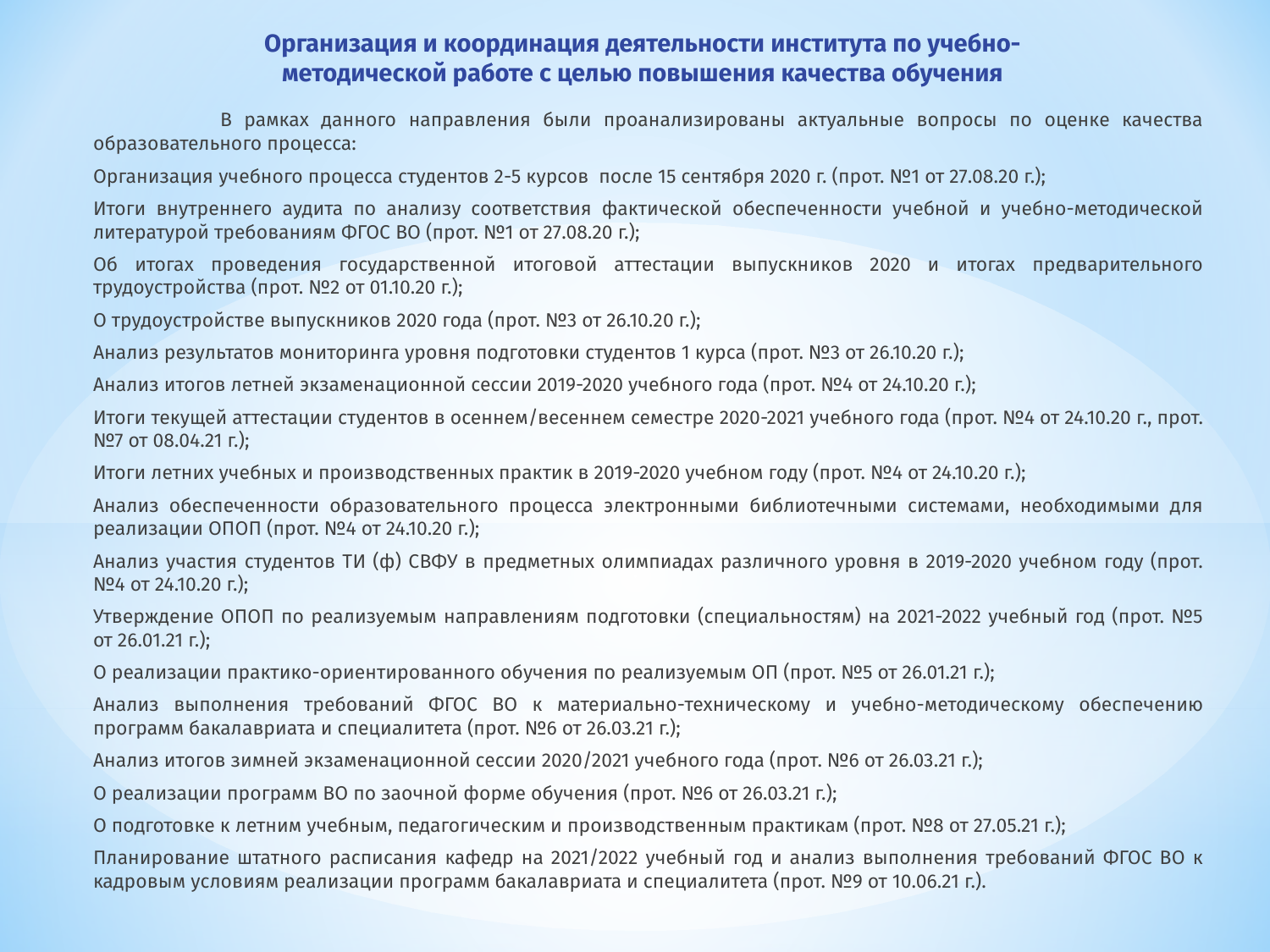

# Организация и координация деятельности института по учебно-методической работе с целью повышения качества обучения
	В рамках данного направления были проанализированы актуальные вопросы по оценке качества образовательного процесса:
Организация учебного процесса студентов 2-5 курсов  после 15 сентября 2020 г. (прот. №1 от 27.08.20 г.);
Итоги внутреннего аудита по анализу соответствия фактической обеспеченности учебной и учебно-методической литературой требованиям ФГОС ВО (прот. №1 от 27.08.20 г.);
Об итогах проведения государственной итоговой аттестации выпускников 2020 и итогах предварительного трудоустройства (прот. №2 от 01.10.20 г.);
О трудоустройстве выпускников 2020 года (прот. №3 от 26.10.20 г.);
Анализ результатов мониторинга уровня подготовки студентов 1 курса (прот. №3 от 26.10.20 г.);
Анализ итогов летней экзаменационной сессии 2019-2020 учебного года (прот. №4 от 24.10.20 г.);
Итоги текущей аттестации студентов в осеннем/весеннем семестре 2020-2021 учебного года (прот. №4 от 24.10.20 г., прот. №7 от 08.04.21 г.);
Итоги летних учебных и производственных практик в 2019-2020 учебном году (прот. №4 от 24.10.20 г.);
Анализ обеспеченности образовательного процесса электронными библиотечными системами, необходимыми для реализации ОПОП (прот. №4 от 24.10.20 г.);
Анализ участия студентов ТИ (ф) СВФУ в предметных олимпиадах различного уровня в 2019-2020 учебном году (прот. №4 от 24.10.20 г.);
Утверждение ОПОП по реализуемым направлениям подготовки (специальностям) на 2021-2022 учебный год (прот. №5 от 26.01.21 г.);
О реализации практико-ориентированного обучения по реализуемым ОП (прот. №5 от 26.01.21 г.);
Анализ выполнения требований ФГОС ВО к материально-техническому и учебно-методическому обеспечению программ бакалавриата и специалитета (прот. №6 от 26.03.21 г.);
Анализ итогов зимней экзаменационной сессии 2020/2021 учебного года (прот. №6 от 26.03.21 г.);
О реализации программ ВО по заочной форме обучения (прот. №6 от 26.03.21 г.);
О подготовке к летним учебным, педагогическим и производственным практикам (прот. №8 от 27.05.21 г.);
Планирование штатного расписания кафедр на 2021/2022 учебный год и анализ выполнения требований ФГОС ВО к кадровым условиям реализации программ бакалавриата и специалитета (прот. №9 от 10.06.21 г.).

3. Организация учебного процесса студентов 2-5 курсов  после 15 сентября 2020 г.
Обсуждение заявляемых профилей и специализаций на набор абитуриентов в 2020/2021 учебном году (прот. №10 от 29.08.19 г.).
Обсуждение плана работы по дополнительному образованию (проведение КПК и программ профессиональной переподготовки кафедрами института) (прот. №10 от 29.08.19 г.).
Анализ выполнения требований ФГОС ВО к кадровым условиям реализации программ бакалавриата и специалитета (прот. №1 от 26.09.19 г.).
Об итогах проведения ГИА выпускников 2019 и итогах предварительного трудоустройства (прот. №1 от 26.09.19 г.).
О плане изданий учебно-методической литературы на 2019-2020 год (прот. №1 от 26.09.19 г.).
О трудоустройстве выпускников 2019 года (прот. №2 от 24.10.19 г.).
Анализ результатов мониторинга уровня подготовки студентов 1 курса (прот. №3 от 29.11.19 г.).
Анализ участия студентов ТИ (ф) СВФУ в предметных олимпиадах различного уровня в 2018-2019 учебном году. Утверждение перечня олимпиад, проводимых ТИ (ф) СВФУ в 2019-2020 учебном году. (прот. №2 от 26.09.19 г.).
Итоги учебных и производственных практик в 2018-2019 учебном году (прот. №4 от 29.12.19 г.).
Анализ итогов экзаменационных сессий (прот. №3 от 29.11.19 г., прот. №6 от 27.04.20 г.).
О книгообеспеченности учебной литературой основных профессиональных образовательных программ, реализуемых в институте (прот. №4 от 29.12.19 г.).
Итоги текущих аттестаций студентов (прот. №4 от 29.12.19 г., прот. №7 от 27.05.20 г.).
Анализ обеспеченности образовательного процесса электронными библиотечными системами, необходимыми для реализации ОПОП (прот. №4 от 29.12.19 г.).
 Анализ выполнения требований ФГОС ВО к материально-техническому и учебно-методическому обеспечению программ бакалавриата и специалитета (прот. №8 от 26.06.20 г.).
О реализации программ ВО по заочной форме обучения (прот. №6 от 27.04.20 г.).
О ходе подготовки к государственной итоговой аттестации (прот. №6 от 27.04.20 г.).
Итоги внутреннего аудита по анализу соответствия фактической обеспеченности учебной и учебно-методической литературой требованиям ФГОС ВО (прот. № 8 от 26.06.20 г.).
О подготовке к летним учебным, педагогическим и производственным практикам (прот. №7 от 27.05.20 г.).